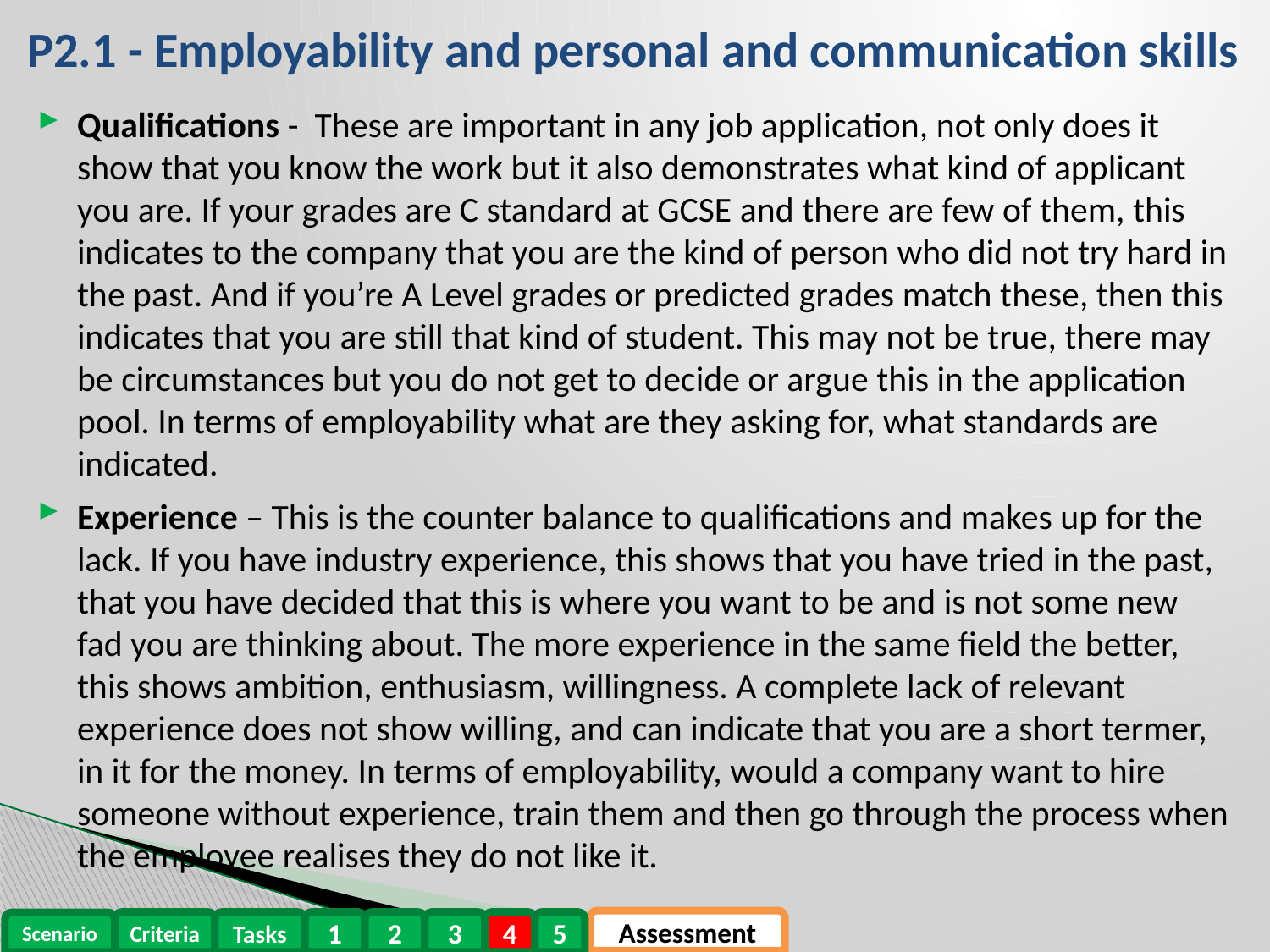

# P2.1 - Employability and personal and communication skills
Qualifications -  These are important in any job application, not only does it show that you know the work but it also demonstrates what kind of applicant you are. If your grades are C standard at GCSE and there are few of them, this indicates to the company that you are the kind of person who did not try hard in the past. And if you’re A Level grades or predicted grades match these, then this indicates that you are still that kind of student. This may not be true, there may be circumstances but you do not get to decide or argue this in the application pool. In terms of employability what are they asking for, what standards are indicated.
Experience – This is the counter balance to qualifications and makes up for the lack. If you have industry experience, this shows that you have tried in the past, that you have decided that this is where you want to be and is not some new fad you are thinking about. The more experience in the same field the better, this shows ambition, enthusiasm, willingness. A complete lack of relevant experience does not show willing, and can indicate that you are a short termer, in it for the money. In terms of employability, would a company want to hire someone without experience, train them and then go through the process when the employee realises they do not like it.